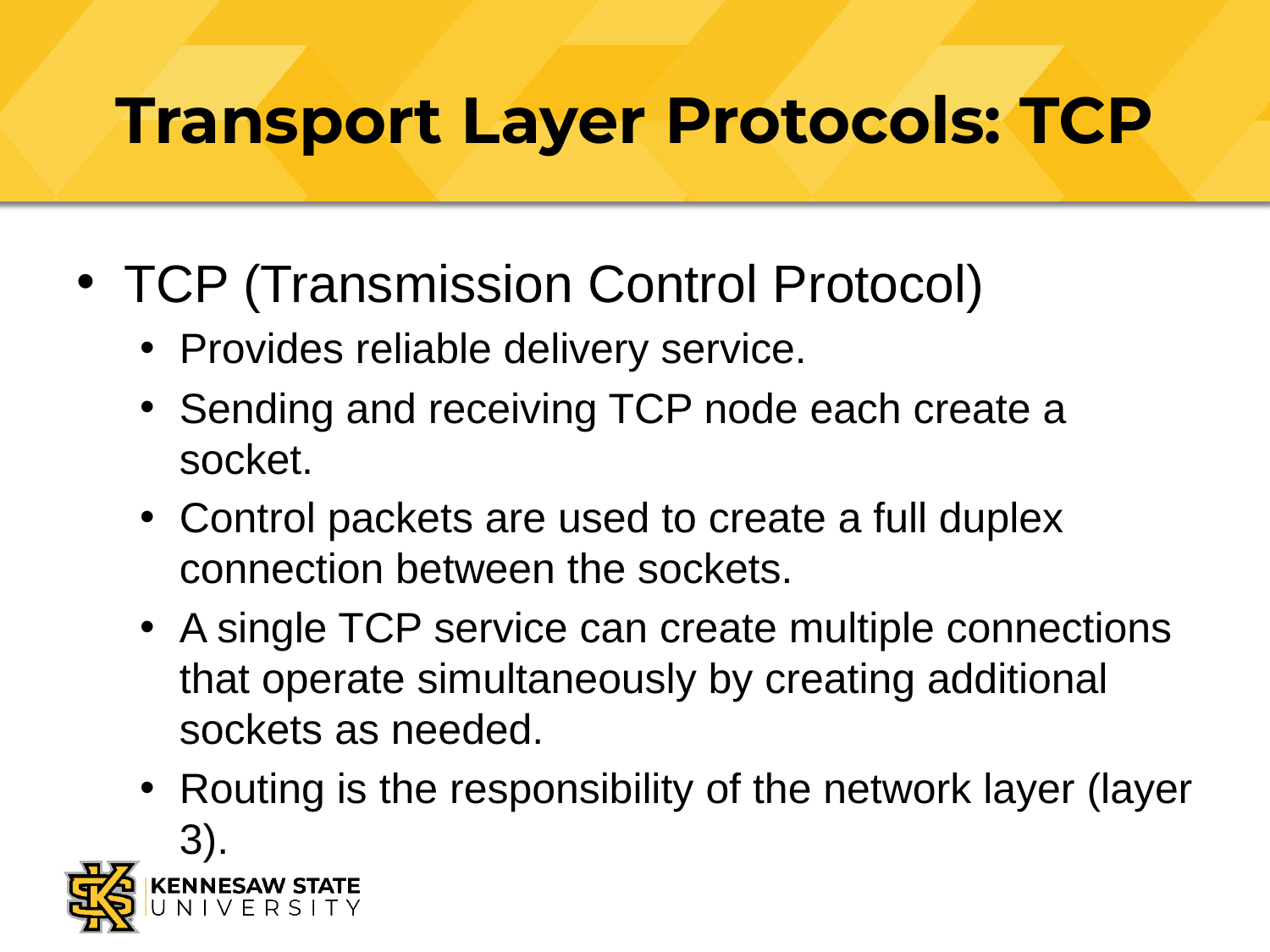

# Transport Layer Protocols: TCP
TCP (Transmission Control Protocol)
Provides reliable delivery service.
Sending and receiving TCP node each create a socket.
Control packets are used to create a full duplex connection between the sockets.
A single TCP service can create multiple connections that operate simultaneously by creating additional sockets as needed.
Routing is the responsibility of the network layer (layer 3).